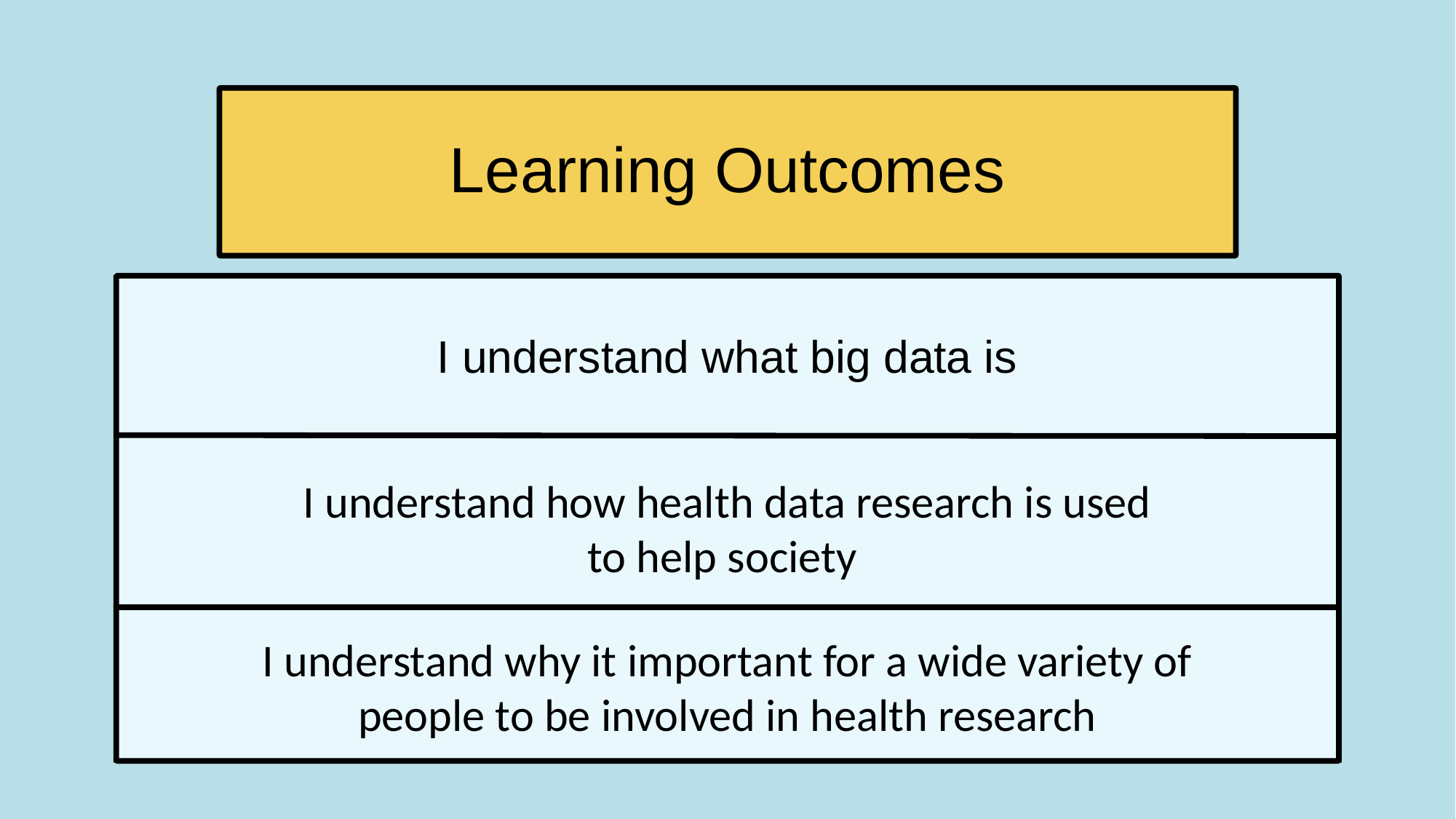

Learning Outcomes

I understand what big data is

I understand how health data research is used to help society

I understand why it important for a wide variety of people to be involved in health research